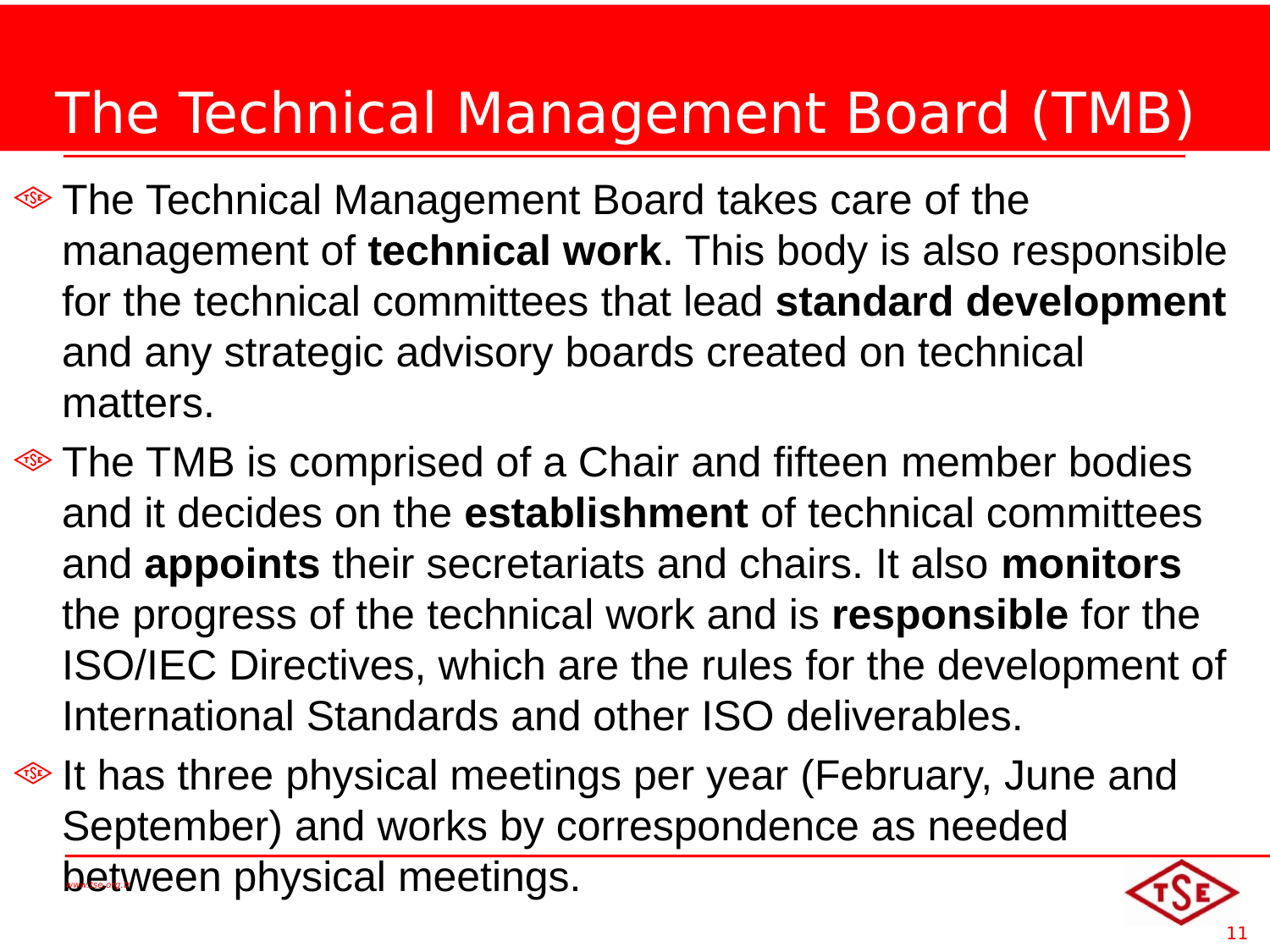

# The Technical Management Board (TMB)
The Technical Management Board takes care of the management of technical work. This body is also responsible for the technical committees that lead standard development and any strategic advisory boards created on technical matters.
The TMB is comprised of a Chair and fifteen member bodies and it decides on the establishment of technical committees and appoints their secretariats and chairs. It also monitors the progress of the technical work and is responsible for the ISO/IEC Directives, which are the rules for the development of International Standards and other ISO deliverables.
It has three physical meetings per year (February, June and September) and works by correspondence as needed between physical meetings.

www.tse.org.tr
11